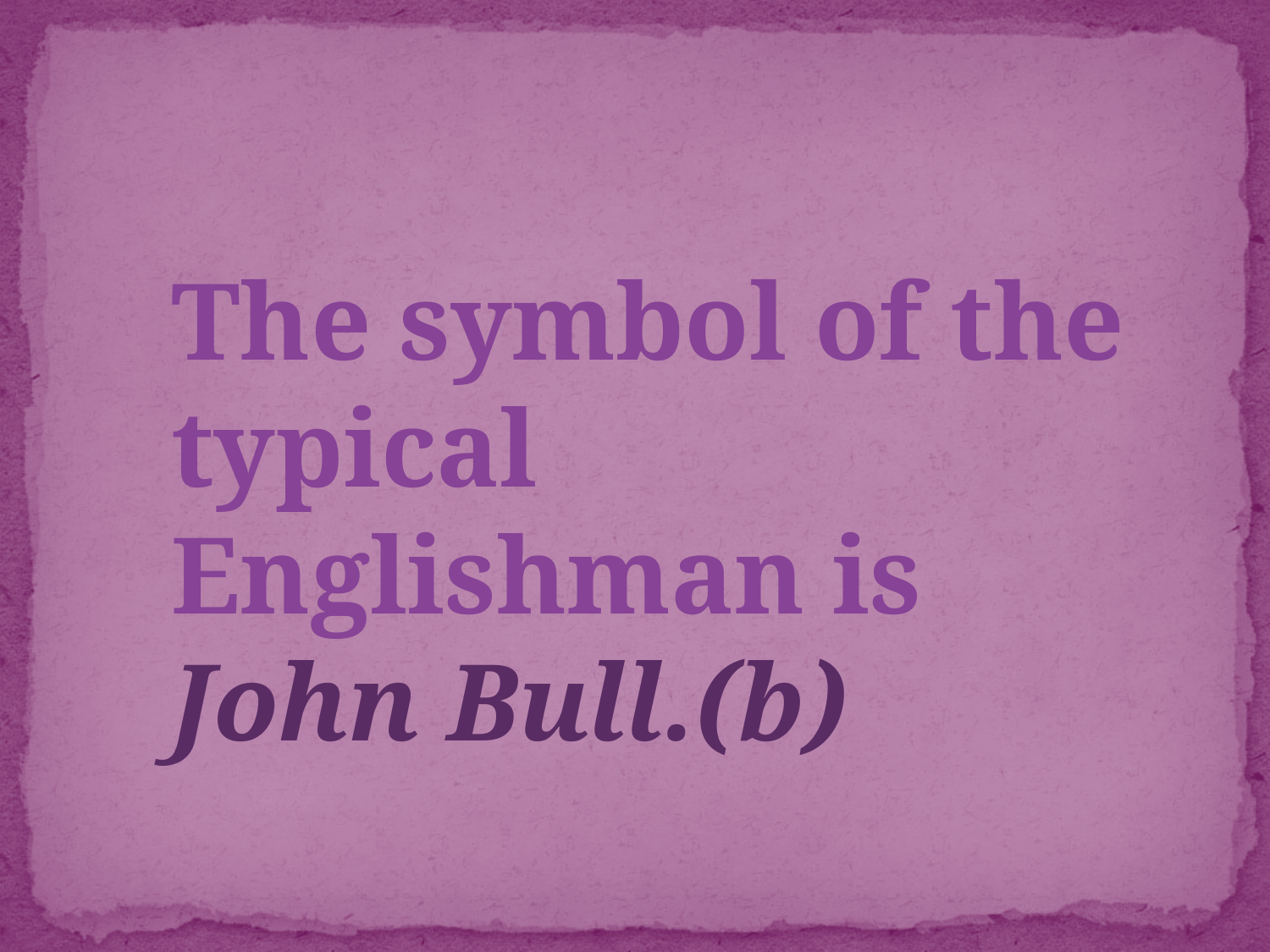

The symbol of the typical Englishman is John Bull.(b)